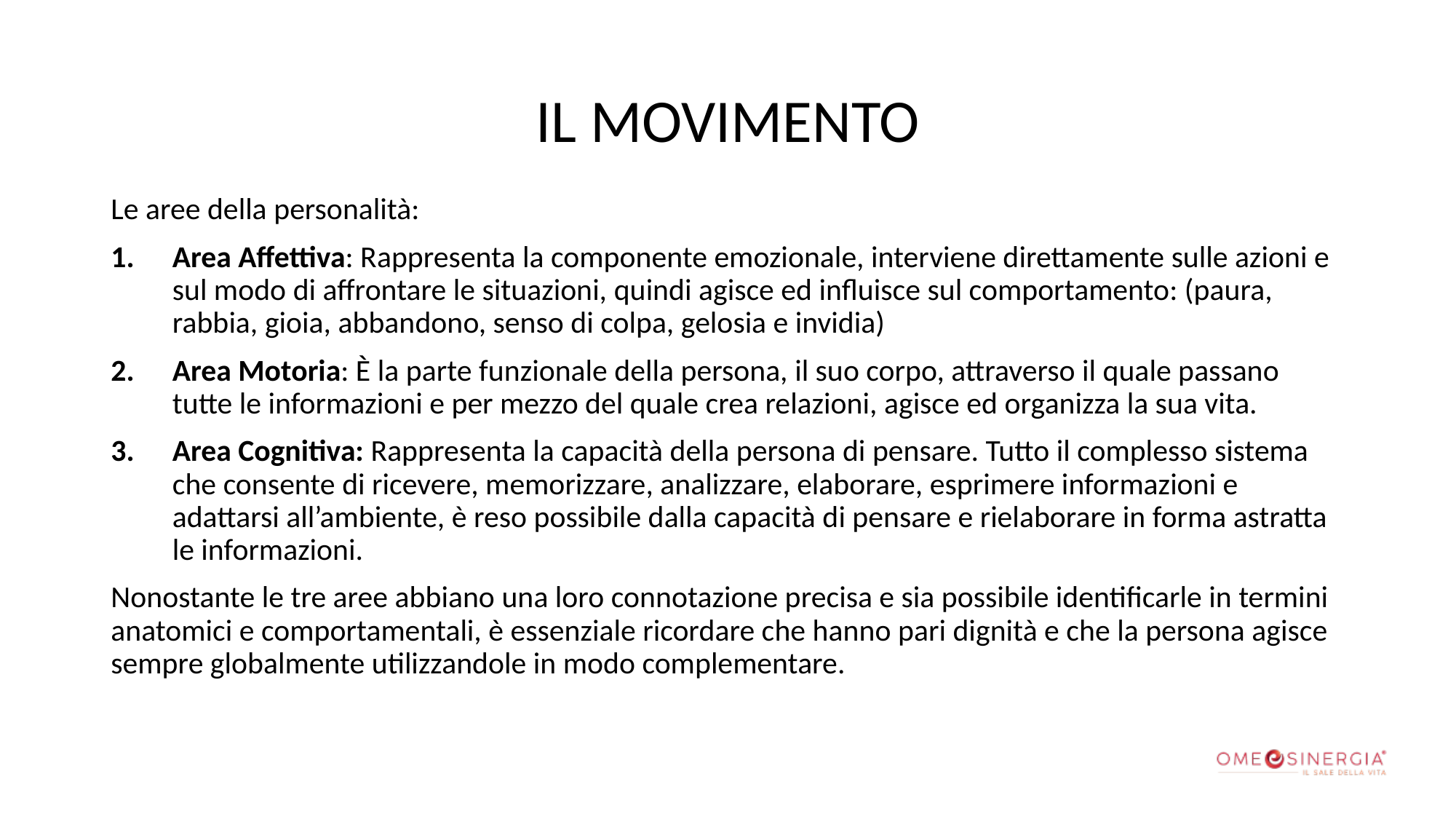

# IL MOVIMENTO
Le aree della personalità:
Area Affettiva: Rappresenta la componente emozionale, interviene direttamente sulle azioni e sul modo di affrontare le situazioni, quindi agisce ed influisce sul comportamento: (paura, rabbia, gioia, abbandono, senso di colpa, gelosia e invidia)
Area Motoria: È la parte funzionale della persona, il suo corpo, attraverso il quale passano tutte le informazioni e per mezzo del quale crea relazioni, agisce ed organizza la sua vita.
Area Cognitiva: Rappresenta la capacità della persona di pensare. Tutto il complesso sistema che consente di ricevere, memorizzare, analizzare, elaborare, esprimere informazioni e adattarsi all’ambiente, è reso possibile dalla capacità di pensare e rielaborare in forma astratta le informazioni.
Nonostante le tre aree abbiano una loro connotazione precisa e sia possibile identificarle in termini anatomici e comportamentali, è essenziale ricordare che hanno pari dignità e che la persona agisce sempre globalmente utilizzandole in modo complementare.